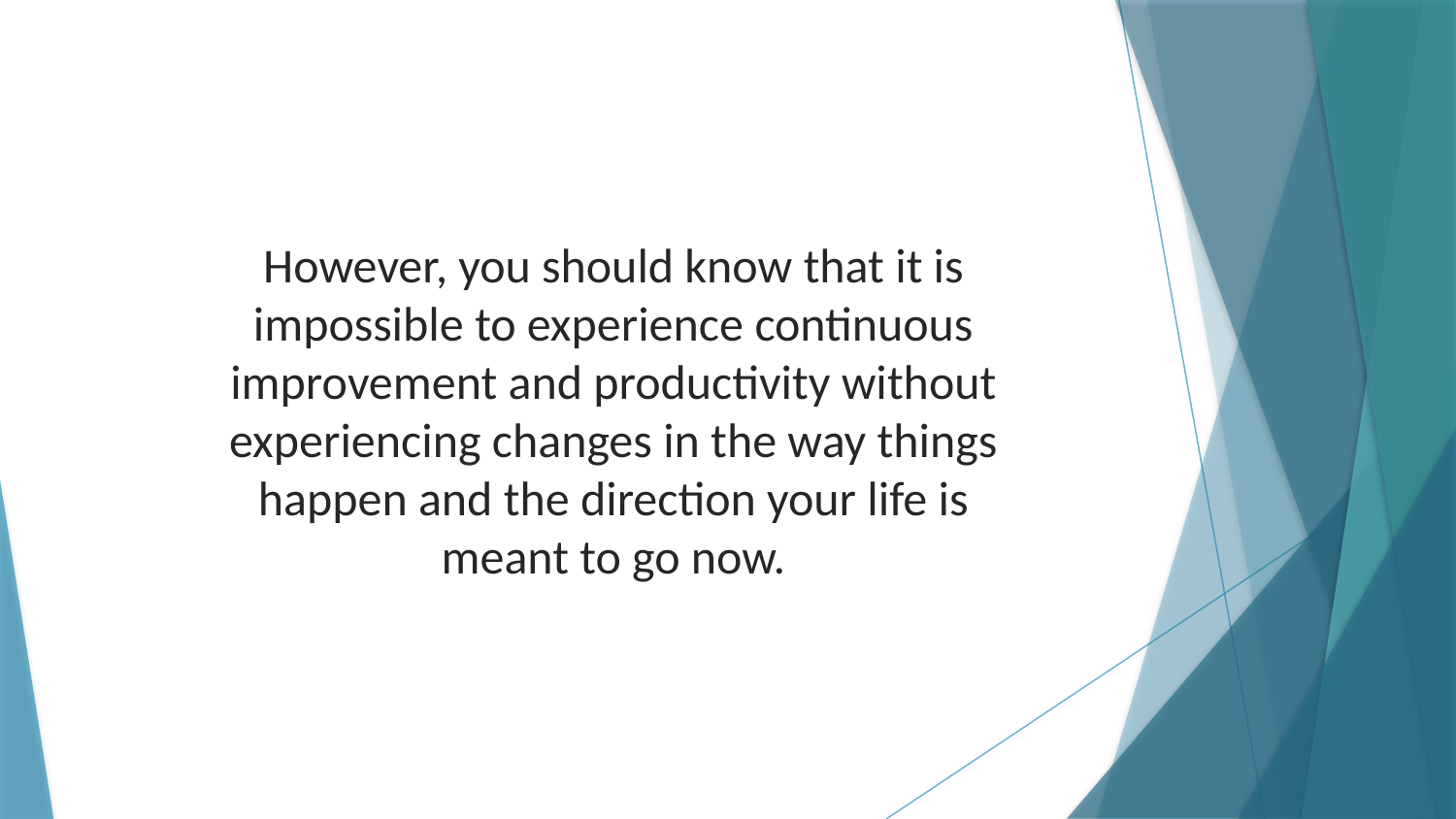

However, you should know that it is impossible to experience continuous improvement and productivity without experiencing changes in the way things happen and the direction your life is meant to go now.